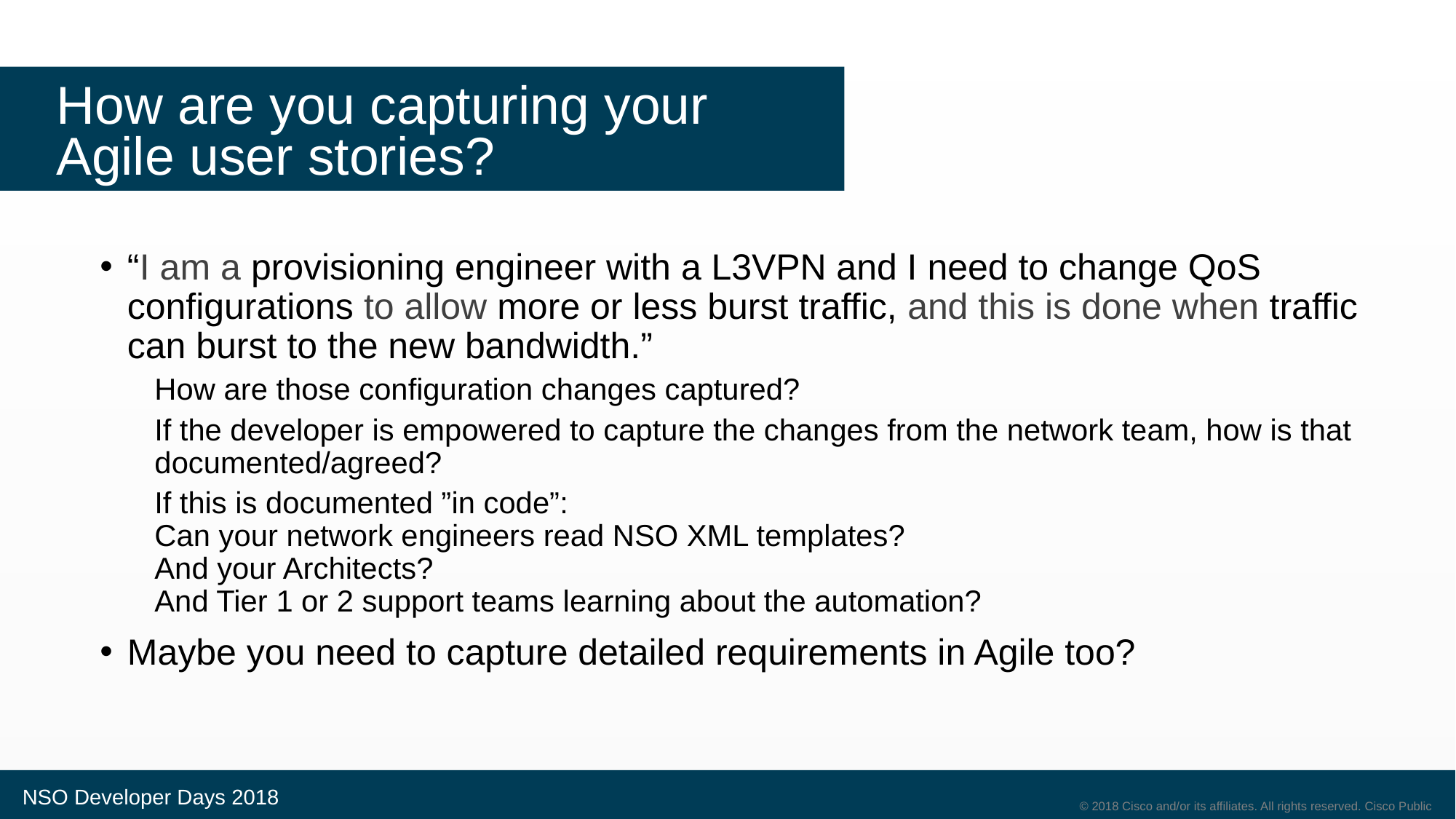

# How are you capturing your Agile user stories?
“I am a provisioning engineer with a L3VPN and I need to change QoS configurations to allow more or less burst traffic, and this is done when traffic can burst to the new bandwidth.”
How are those configuration changes captured?
If the developer is empowered to capture the changes from the network team, how is that documented/agreed?
If this is documented ”in code”:
Can your network engineers read NSO XML templates?
And your Architects?
And Tier 1 or 2 support teams learning about the automation?
Maybe you need to capture detailed requirements in Agile too?